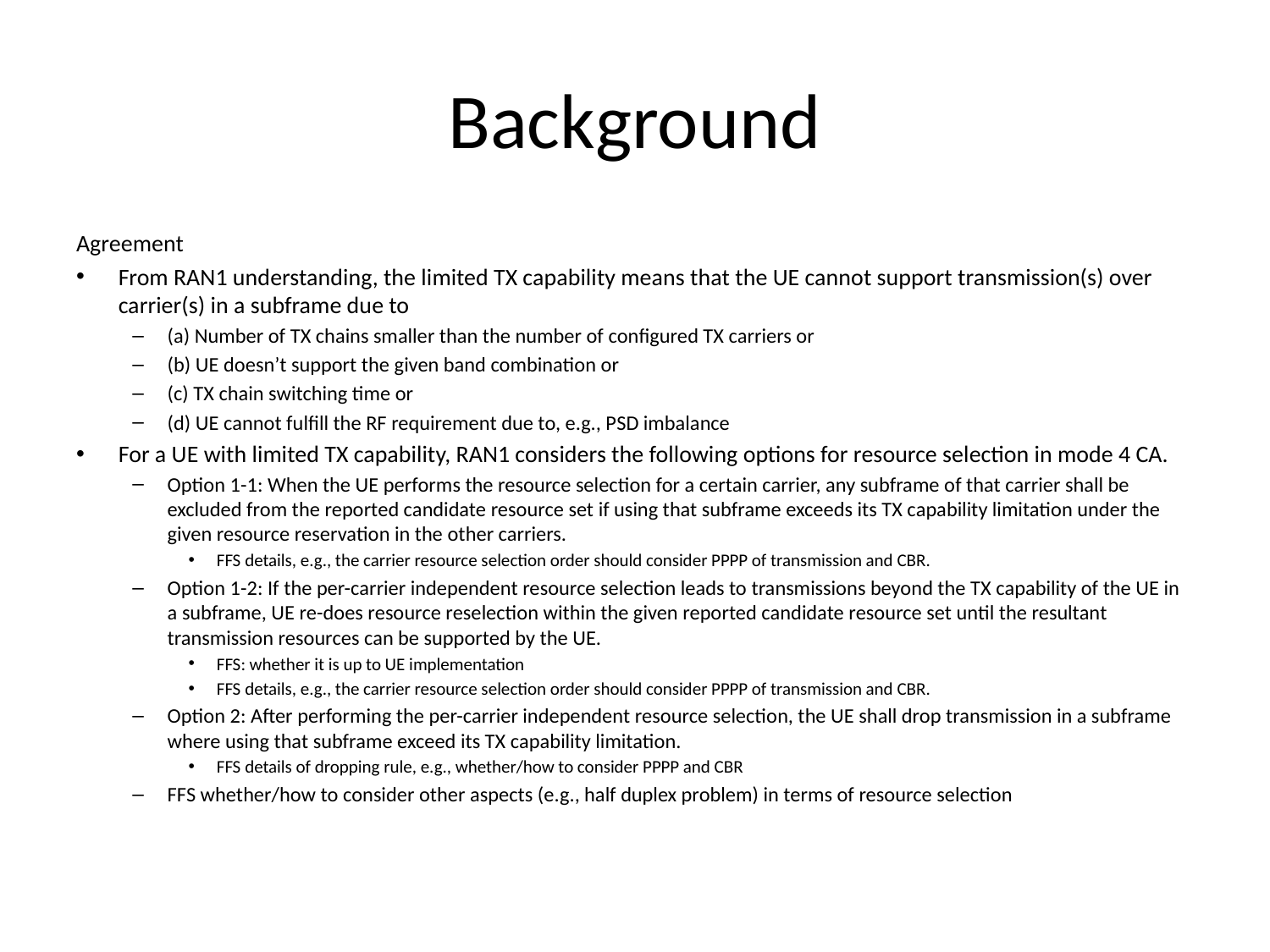

# Background
Agreement
From RAN1 understanding, the limited TX capability means that the UE cannot support transmission(s) over carrier(s) in a subframe due to
(a) Number of TX chains smaller than the number of configured TX carriers or
(b) UE doesn’t support the given band combination or
(c) TX chain switching time or
(d) UE cannot fulfill the RF requirement due to, e.g., PSD imbalance
For a UE with limited TX capability, RAN1 considers the following options for resource selection in mode 4 CA.
Option 1-1: When the UE performs the resource selection for a certain carrier, any subframe of that carrier shall be excluded from the reported candidate resource set if using that subframe exceeds its TX capability limitation under the given resource reservation in the other carriers.
FFS details, e.g., the carrier resource selection order should consider PPPP of transmission and CBR.
Option 1-2: If the per-carrier independent resource selection leads to transmissions beyond the TX capability of the UE in a subframe, UE re-does resource reselection within the given reported candidate resource set until the resultant transmission resources can be supported by the UE.
FFS: whether it is up to UE implementation
FFS details, e.g., the carrier resource selection order should consider PPPP of transmission and CBR.
Option 2: After performing the per-carrier independent resource selection, the UE shall drop transmission in a subframe where using that subframe exceed its TX capability limitation.
FFS details of dropping rule, e.g., whether/how to consider PPPP and CBR
FFS whether/how to consider other aspects (e.g., half duplex problem) in terms of resource selection